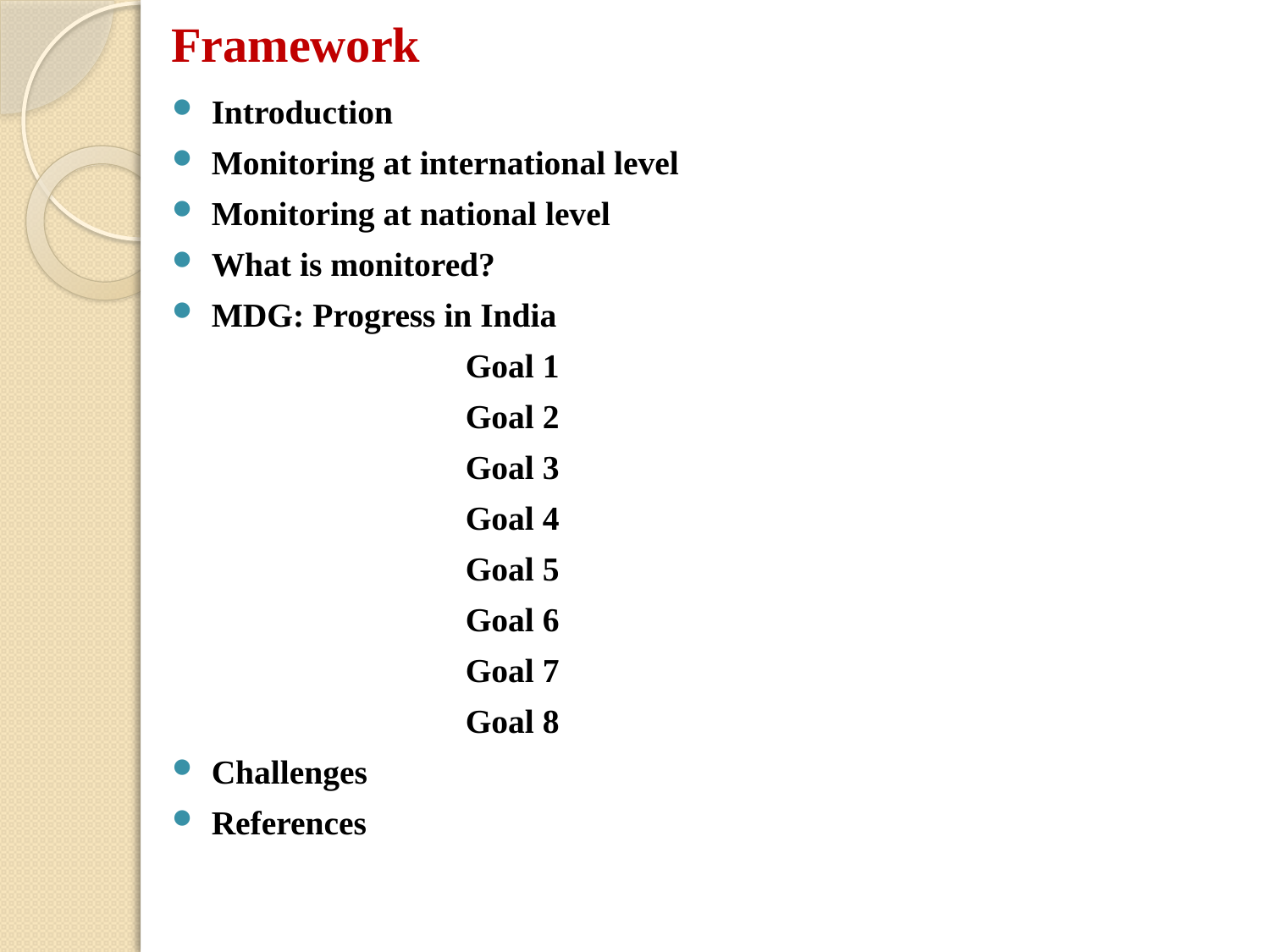

# Framework
Introduction
Monitoring at international level
Monitoring at national level
What is monitored?
MDG: Progress in India
			Goal 1
			Goal 2
			Goal 3
			Goal 4
			Goal 5
			Goal 6
			Goal 7
			Goal 8
Challenges
References